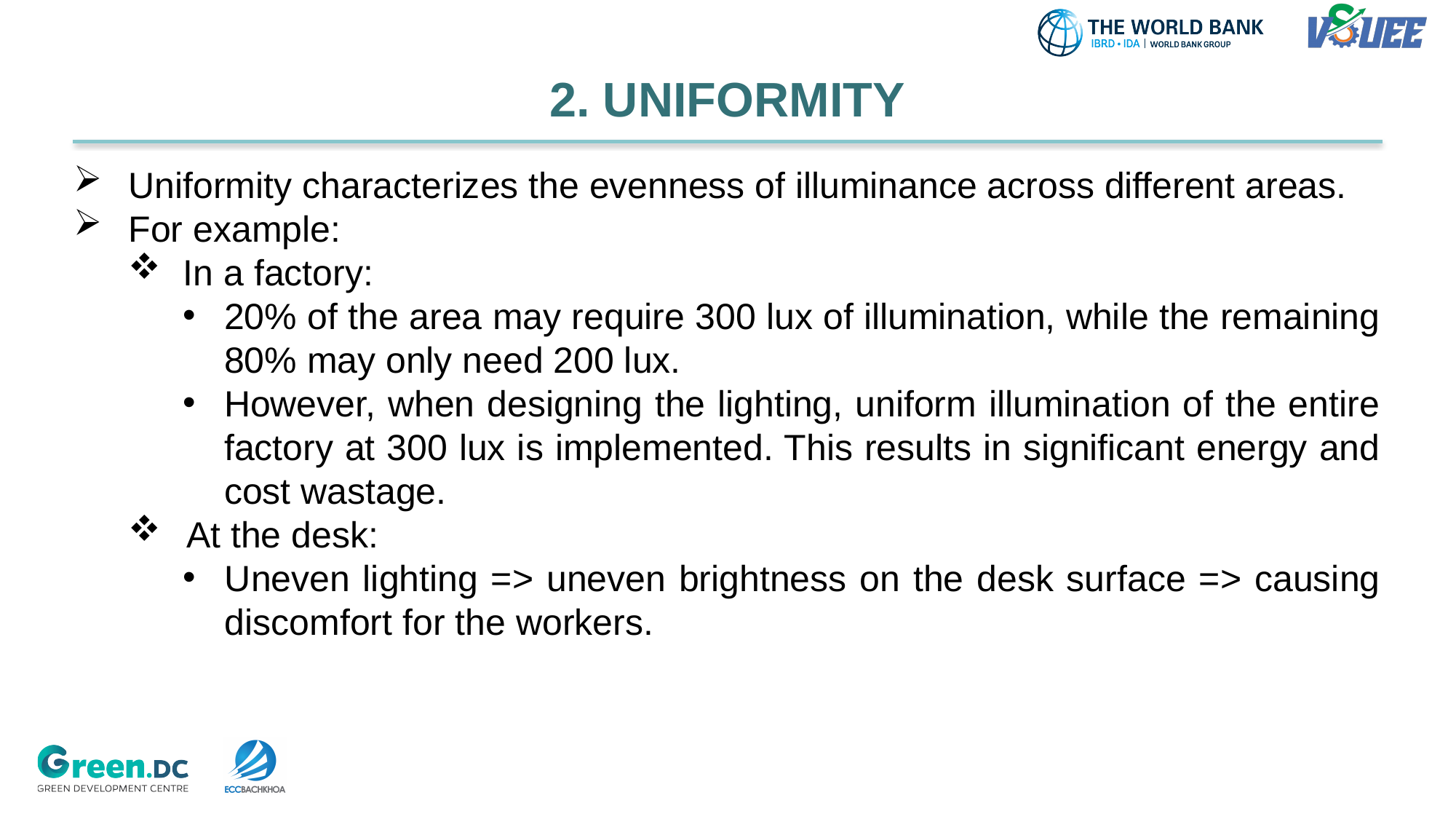

# 2. UNIFORMITY
Uniformity characterizes the evenness of illuminance across different areas.
For example:
In a factory:
20% of the area may require 300 lux of illumination, while the remaining 80% may only need 200 lux.
However, when designing the lighting, uniform illumination of the entire factory at 300 lux is implemented. This results in significant energy and cost wastage.
 At the desk:
Uneven lighting => uneven brightness on the desk surface => causing discomfort for the workers.